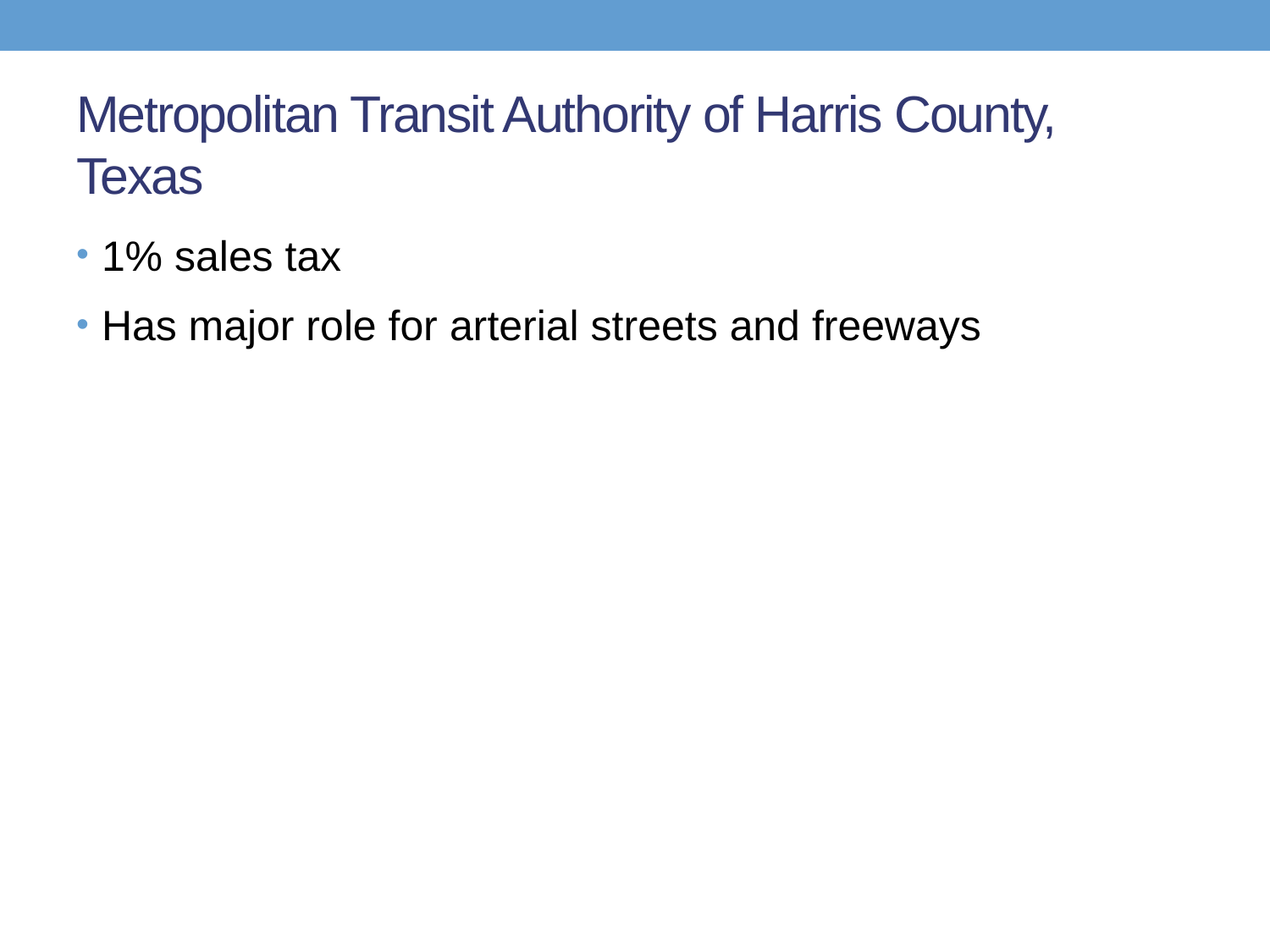

# Metropolitan Transit Authority of Harris County, Texas
1% sales tax
Has major role for arterial streets and freeways